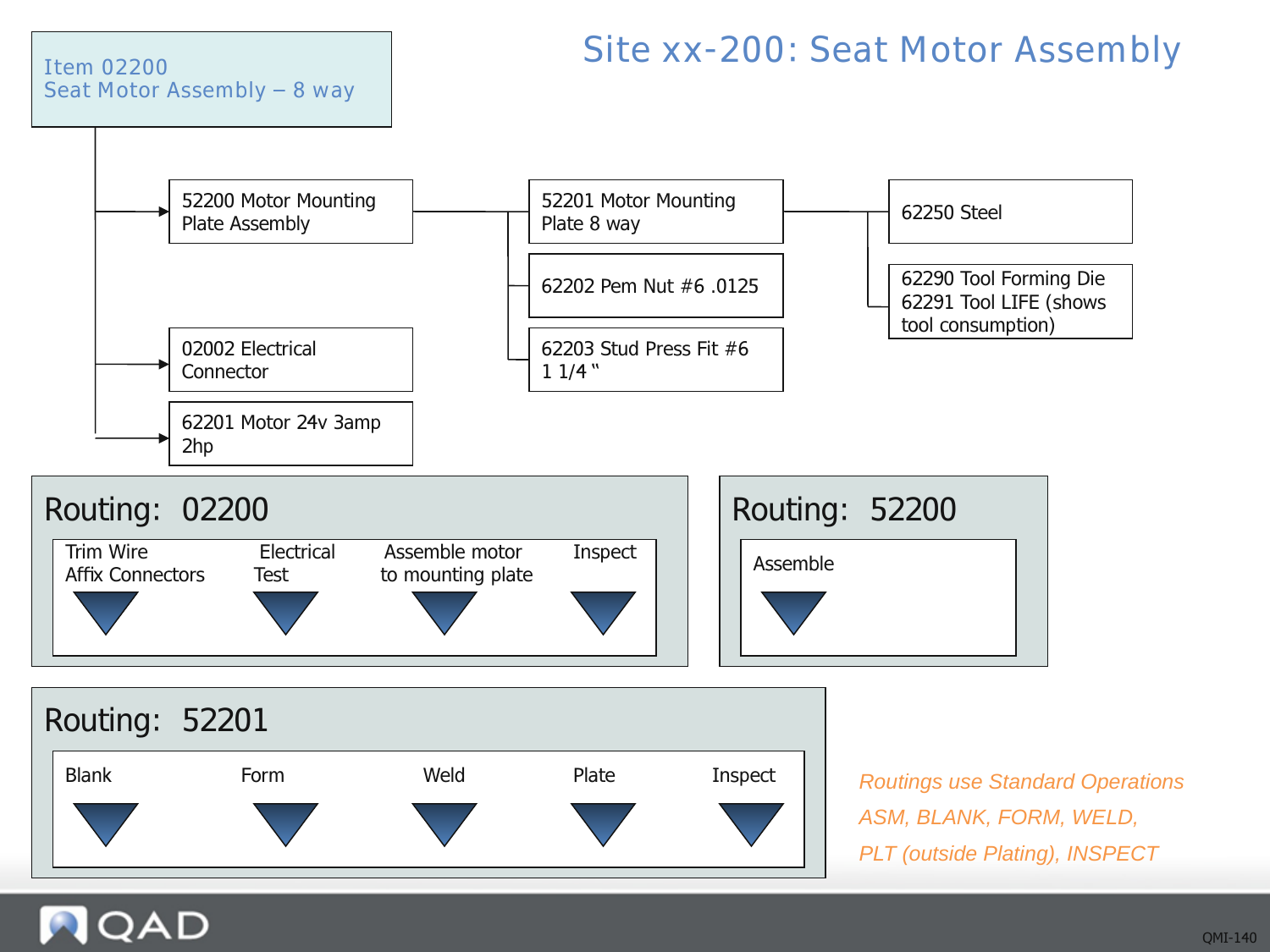

Site xx-200: Seat Motor Assembly
Item 02200
Seat Motor Assembly – 8 way

52200 Motor Mounting
Plate Assembly
52201 Motor Mounting
Plate 8 way
62250 Steel

62202 Pem Nut #6 .0125
62290 Tool Forming Die
62291 Tool LIFE (shows
tool consumption)

02002 Electrical
Connector
62203 Stud Press Fit #6
1 1/4 “

62201 Motor 24v 3amp
2hp

Routing:  02200

Routing:  52200

Trim Wire	           Electrical        Assemble motor 	Inspect
Affix Connectors        Test	          to mounting plate

Assemble

Routing:  52201

Blank	        Form	                 Weld	Plate	  Inspect

Routings use Standard Operations
ASM, BLANK, FORM, WELD,
PLT (outside Plating), INSPECT

QMI-140